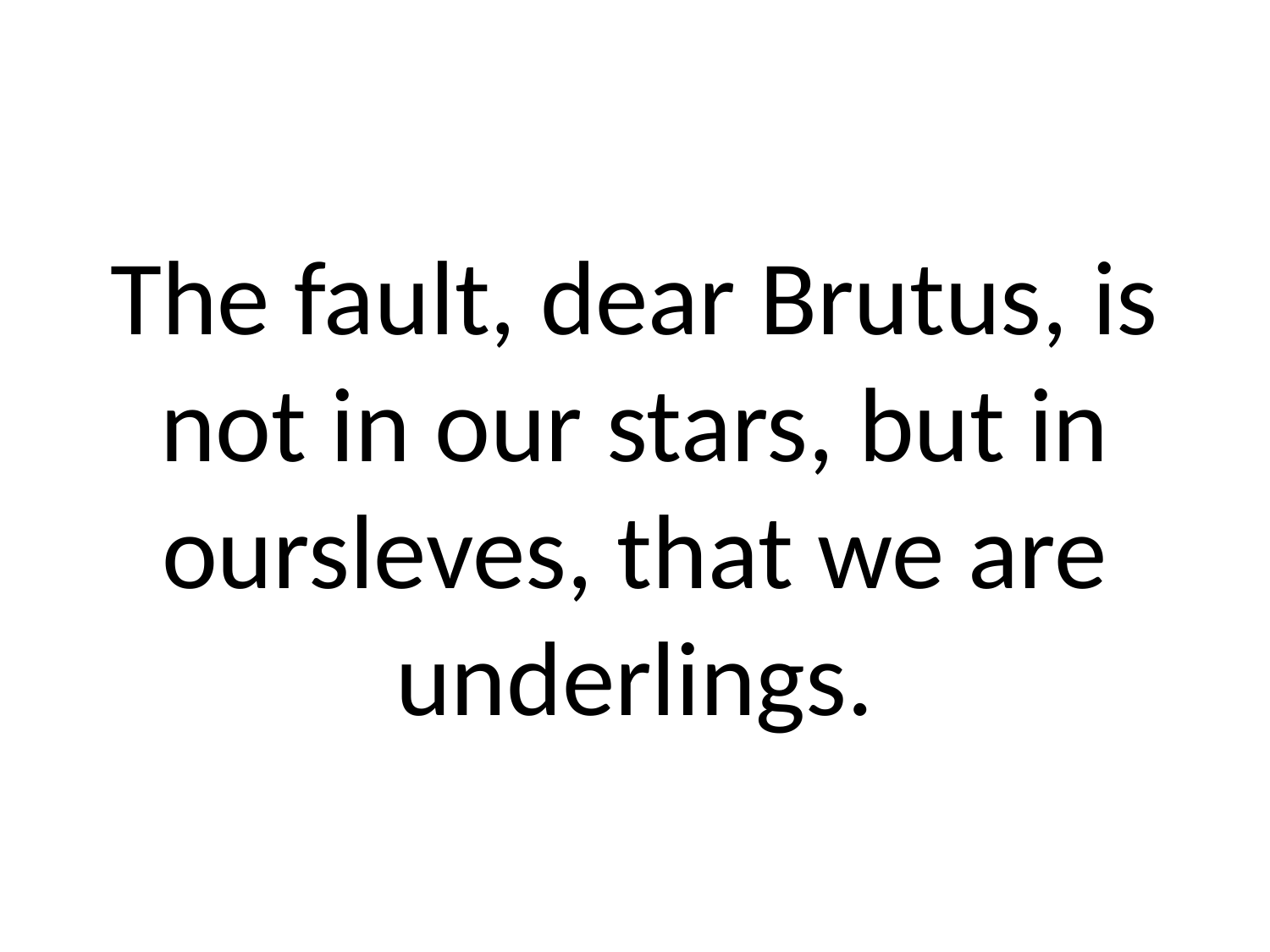

#
The fault, dear Brutus, is not in our stars, but in oursleves, that we are underlings.